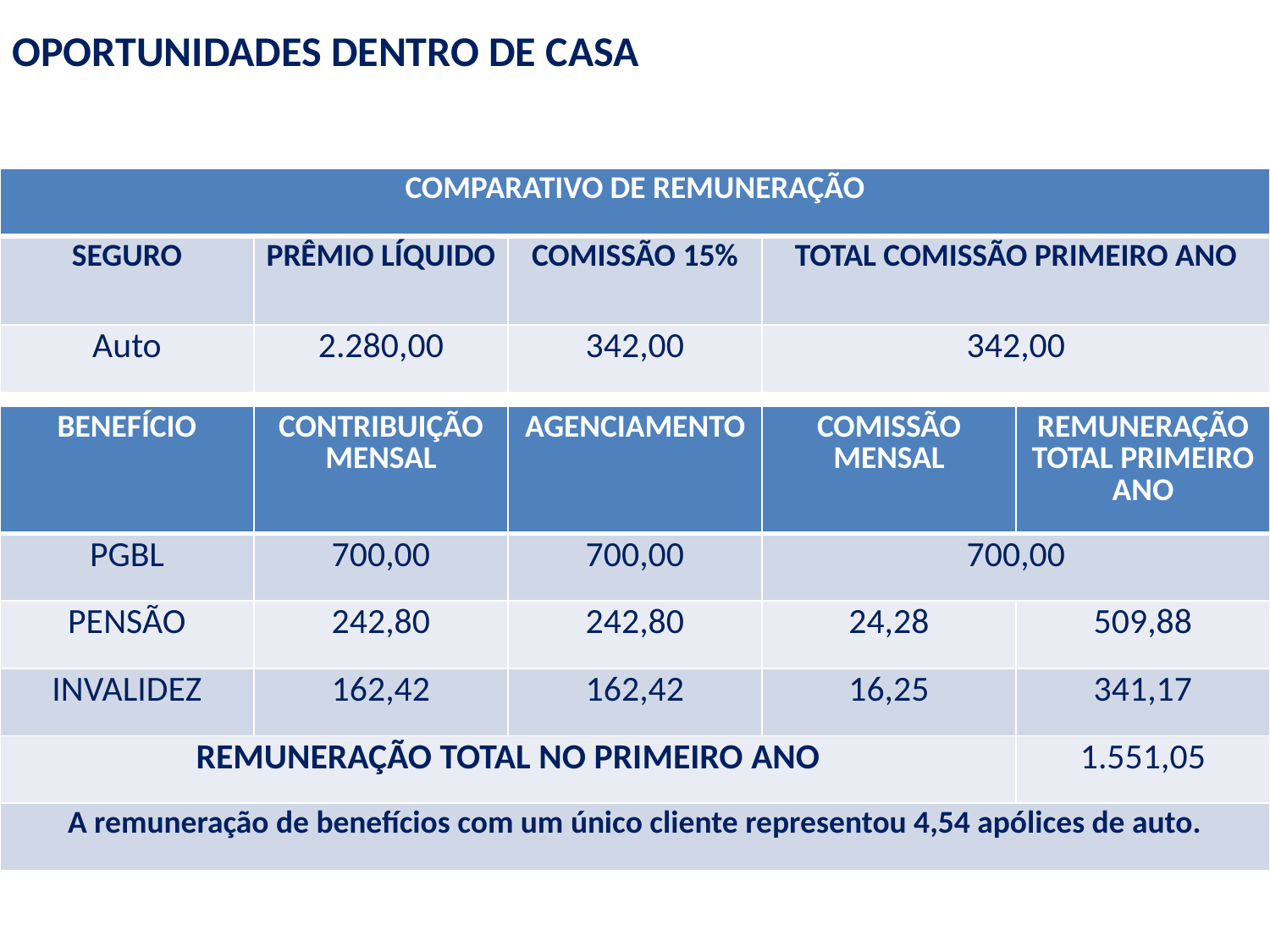

OPORTUNIDADES DENTRO DE CASA
| COMPARATIVO DE REMUNERAÇÃO |  |  |  |
| --- | --- | --- | --- |
| SEGURO | PRÊMIO LÍQUIDO | COMISSÃO 15% | TOTAL COMISSÃO PRIMEIRO ANO |
| Auto | 2.280,00 | 342,00 | 342,00 |
| BENEFÍCIO | CONTRIBUIÇÃO MENSAL | AGENCIAMENTO | COMISSÃO MENSAL | REMUNERAÇÃO TOTAL PRIMEIRO ANO |
| --- | --- | --- | --- | --- |
| PGBL | 700,00 | 700,00 | 700,00 |  |
| PENSÃO | 242,80 | 242,80 | 24,28 | 509,88 |
| INVALIDEZ | 162,42 | 162,42 | 16,25 | 341,17 |
| REMUNERAÇÃO TOTAL NO PRIMEIRO ANO |  |  |  | 1.551,05 |
| A remuneração de benefícios com um único cliente representou 4,54 apólices de auto. |  |  |  |  |